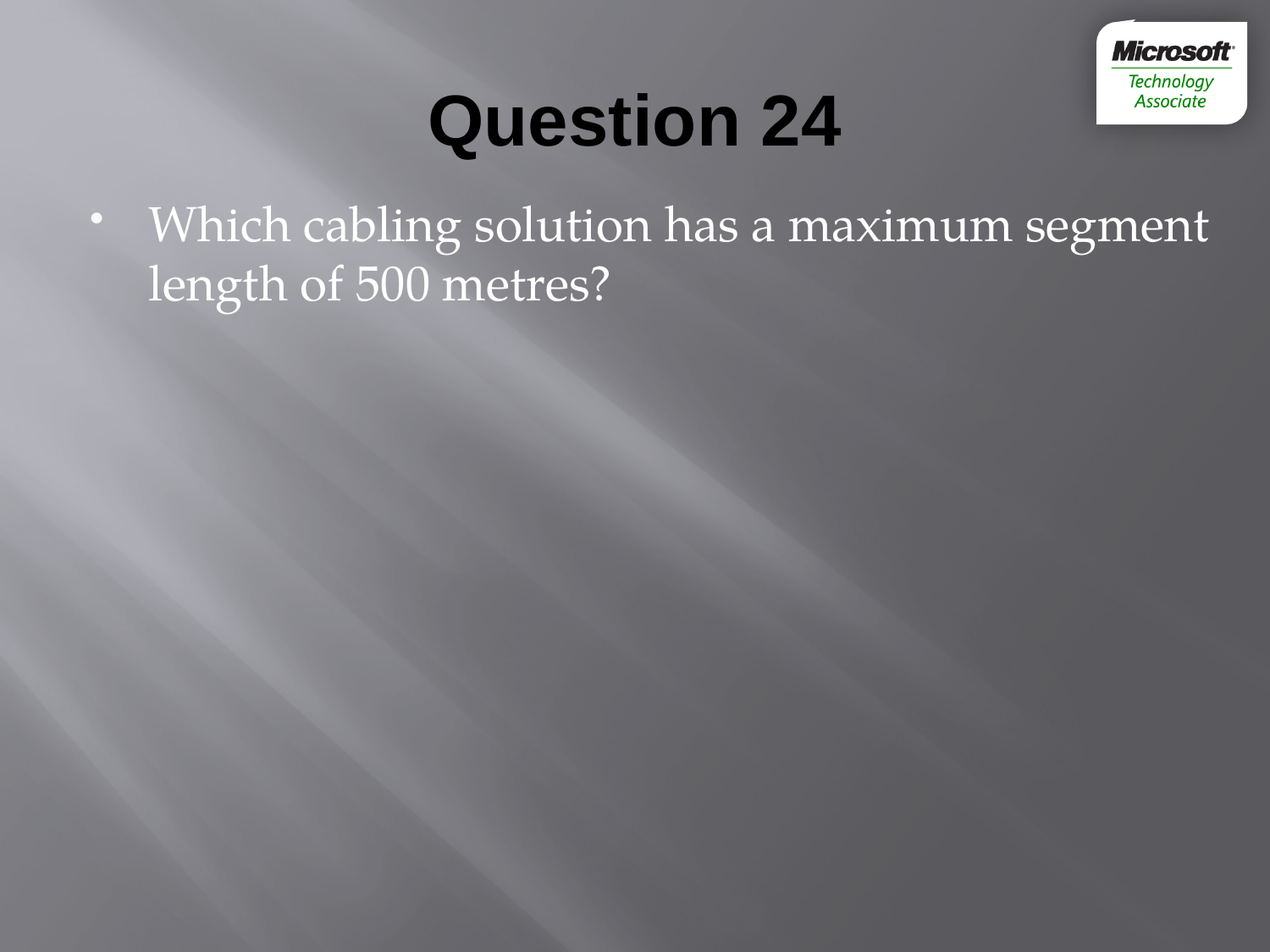

# Question 24
Which cabling solution has a maximum segment length of 500 metres?